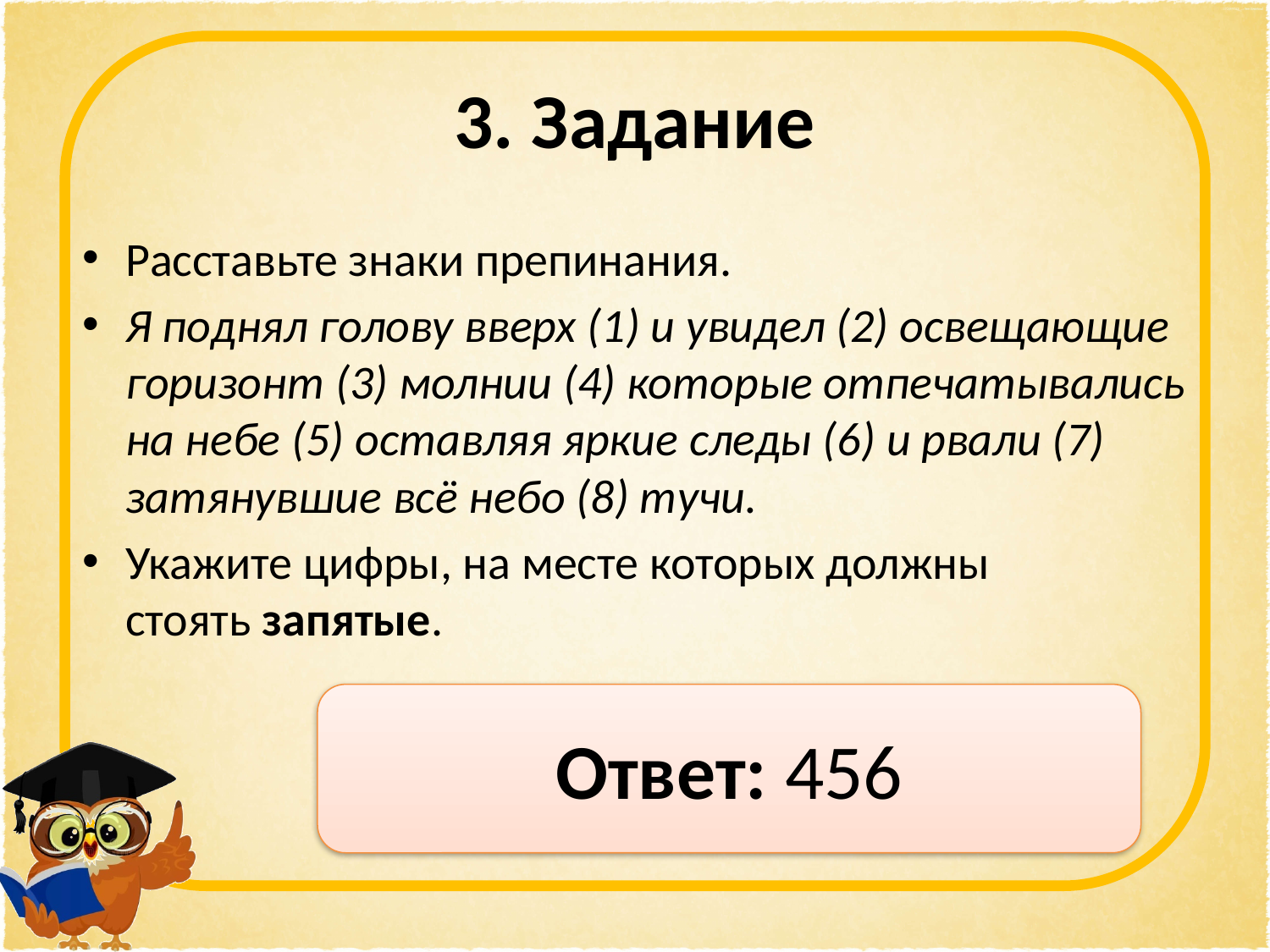

# 3. Задание
Расставьте знаки препинания.
Я поднял голову вверх (1) и увидел (2) освещающие горизонт (3) молнии (4) которые отпечатывались на небе (5) оставляя яркие следы (6) и рвали (7) затянувшие всё небо (8) тучи.
Укажите цифры, на месте которых должны стоять запятые.

Ответ: 456